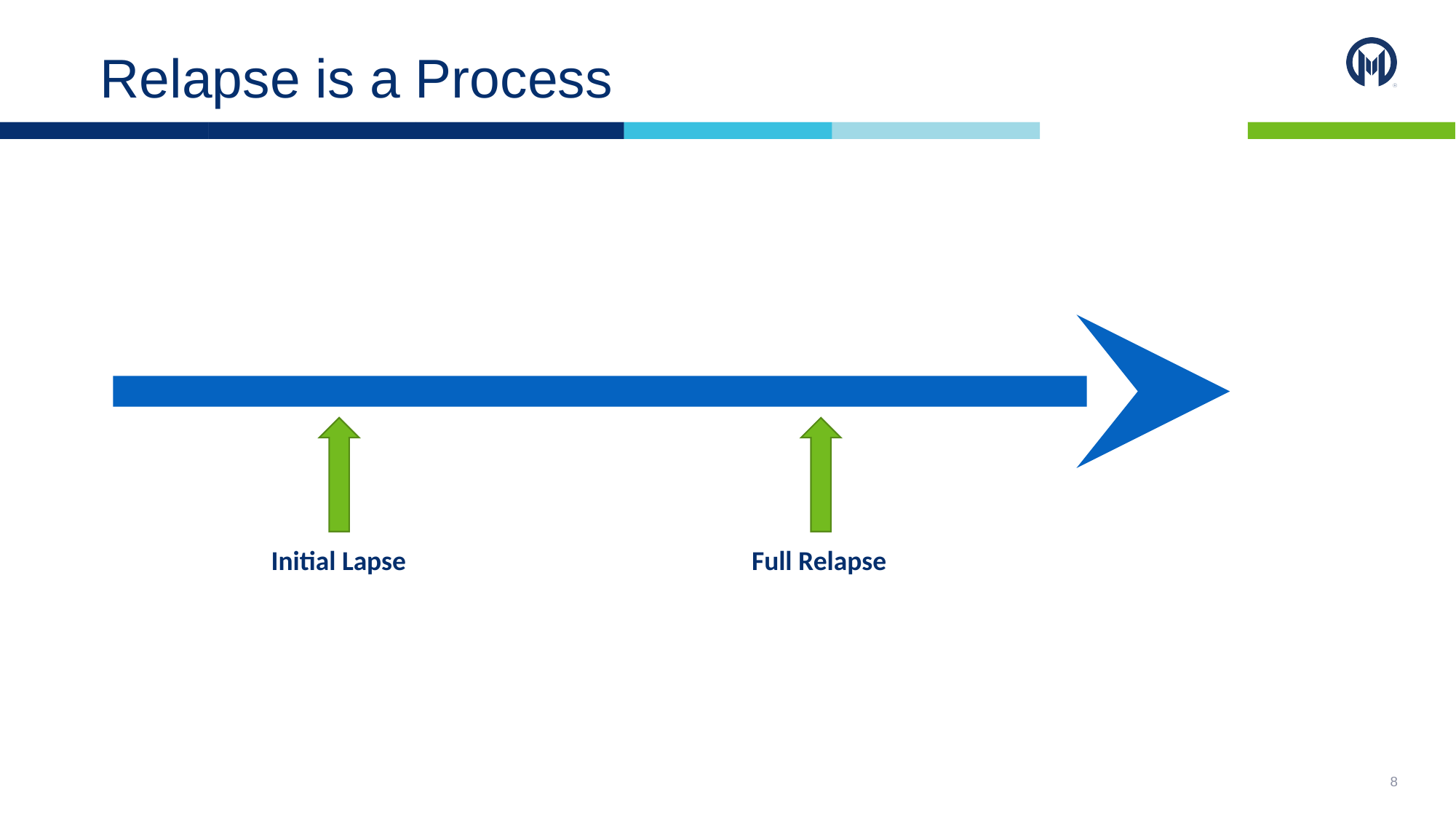

# Relapse is a Process

Initial Lapse
Full Relapse
8